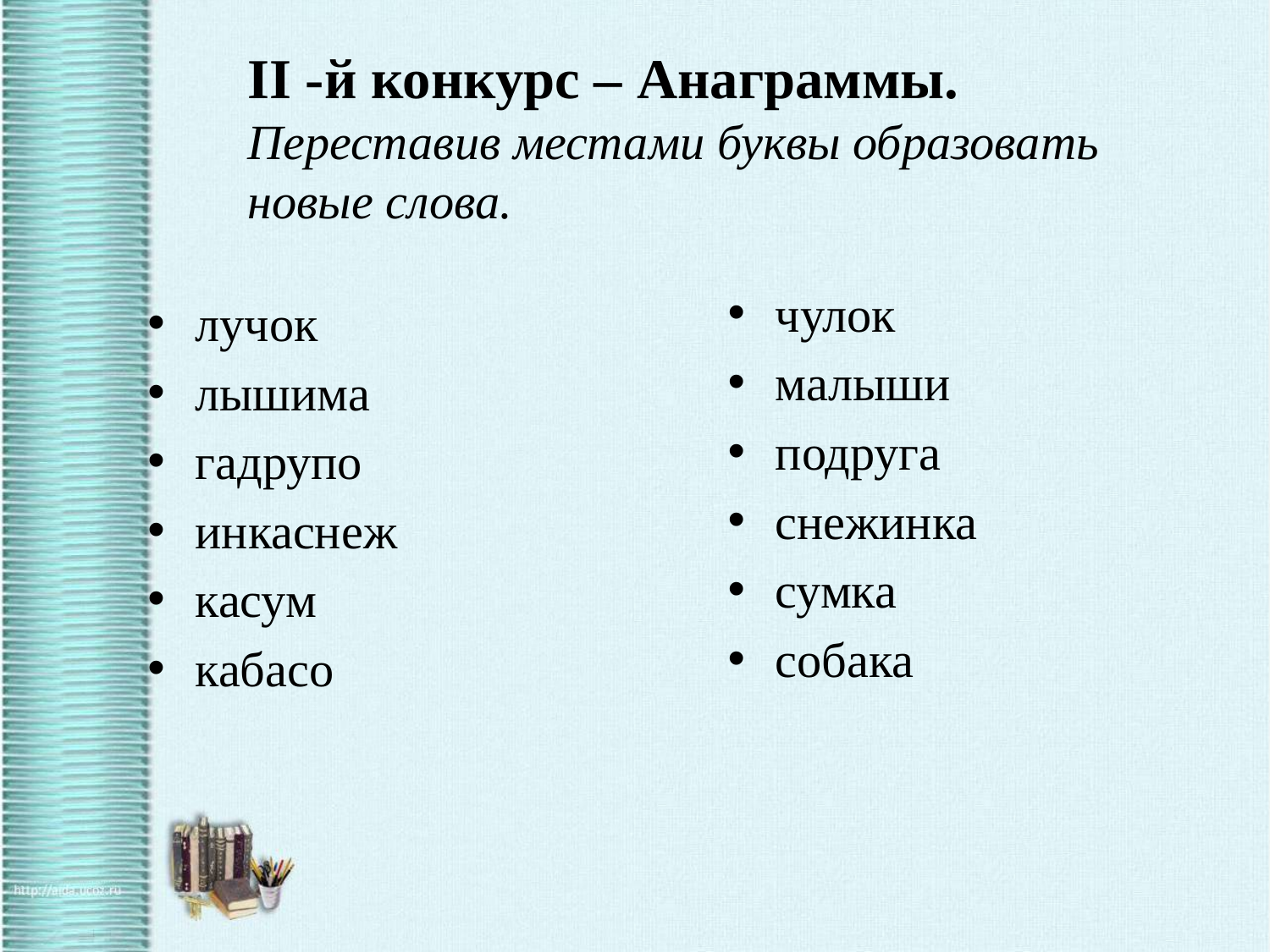

II -й конкурс – Анаграммы.
Переставив местами буквы образовать новые слова.

чулок
малыши
подруга
снежинка
сумка
собака

лучок
лышима
гадрупо
инкаснеж
касум
кабасо